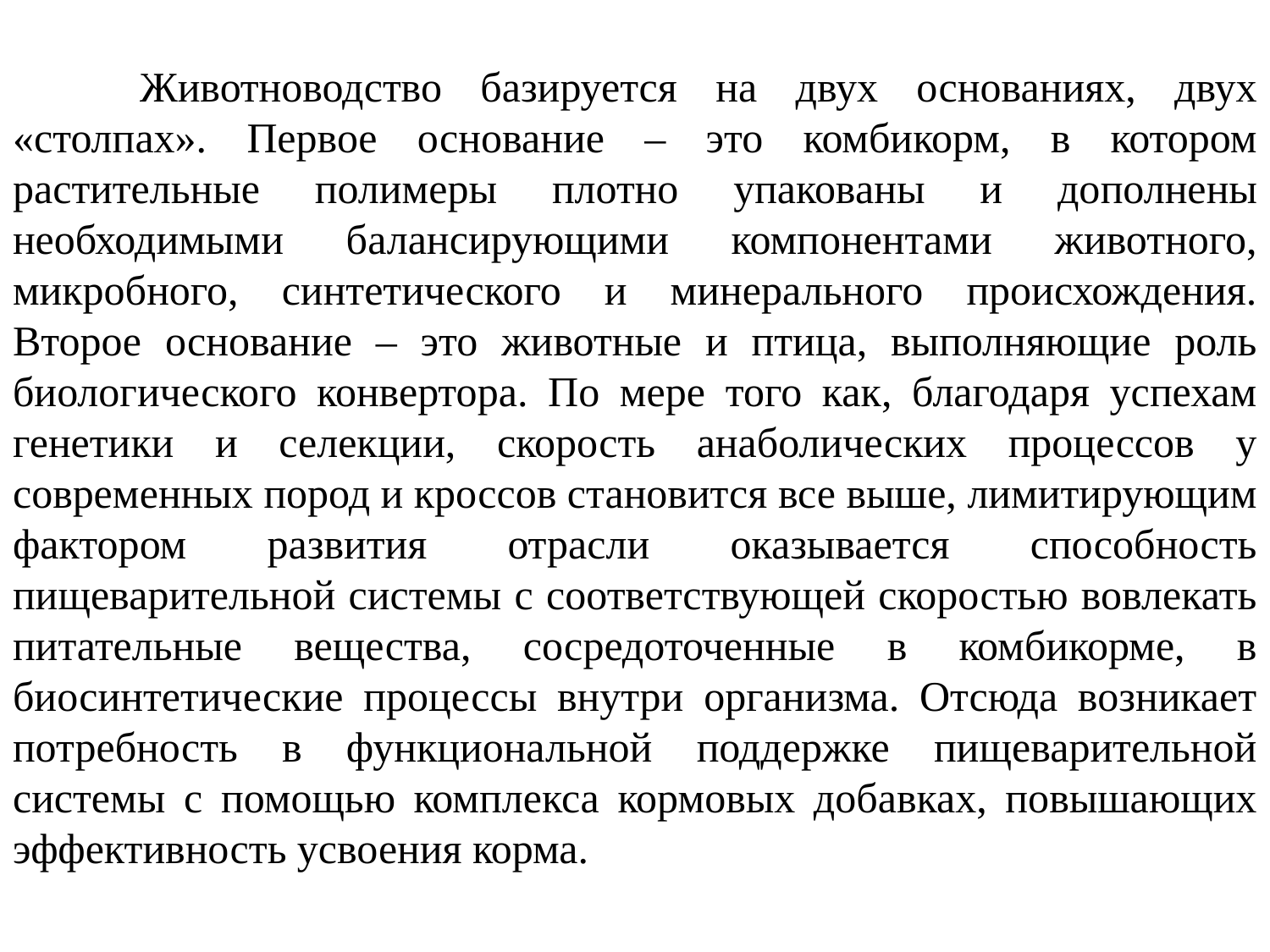

Животноводство базируется на двух основаниях, двух «столпах». Первое основание – это комбикорм, в котором растительные полимеры плотно упакованы и до­полнены необходимыми балансирующими компонентами животного, микробного, синтетического и минерального происхождения. Второе основание – это животные и птица, выполняющие роль биологического конвертора. По мере того как, благодаря успехам генетики и селекции, скорость анаболических процессов у современных пород и кроссов становится все выше, лимитирующим фактором развития отрасли оказывается способность пищеварительной системы с соответствующей скоростью вовлекать питательные вещества, сосредоточенные в комбикорме, в биосинтетические процессы внутри организма. Отсюда возникает потребность в функциональной поддержке пищеварительной системы с помощью комплекса кормовых добавках, повышающих эффективность усвоения корма.